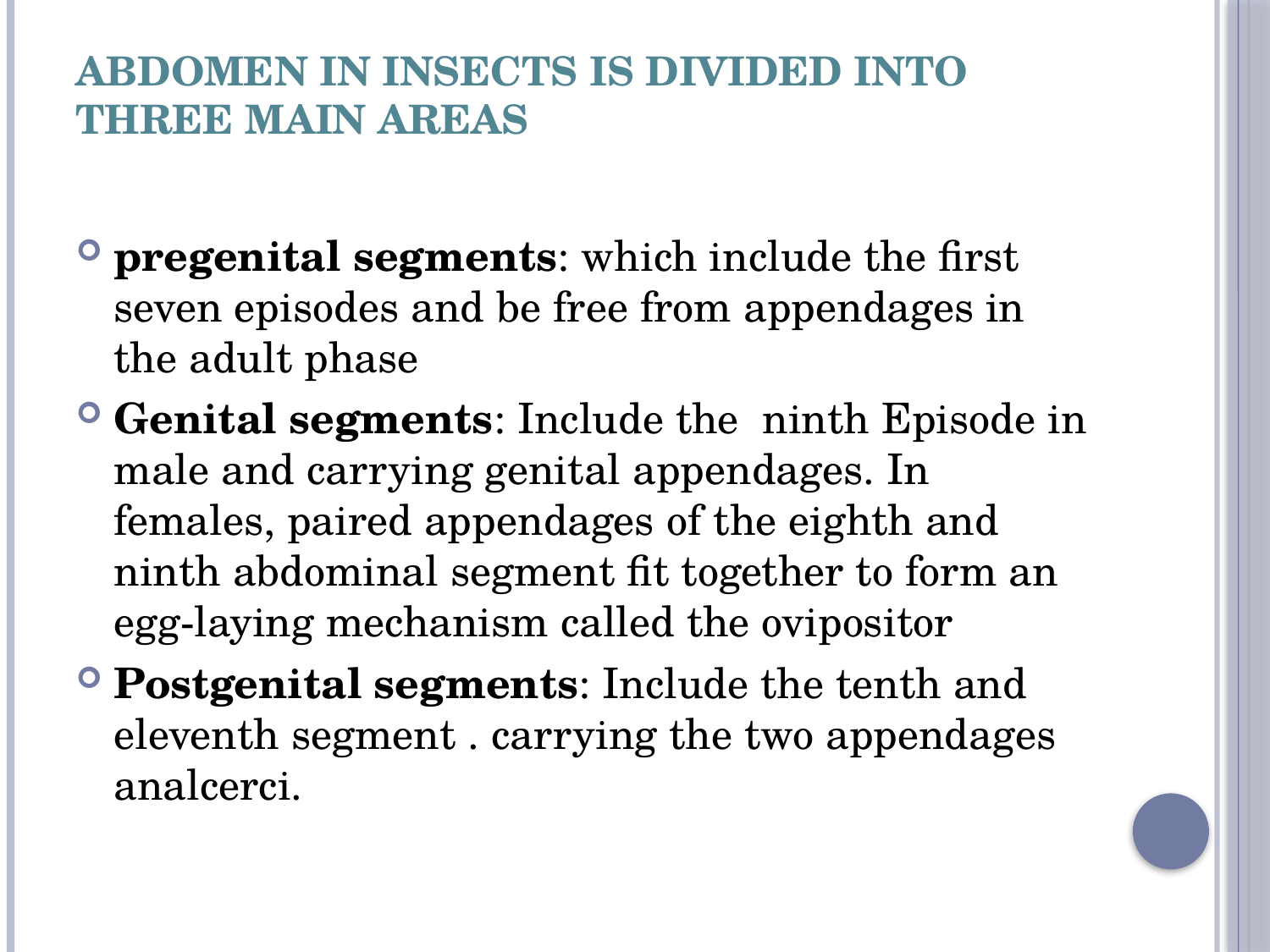

# Abdomen in insects is divided into three main areas
pregenital segments: which include the first seven episodes and be free from appendages in the adult phase
Genital segments: Include the  ninth Episode in male and carrying genital appendages. In females, paired appendages of the eighth and ninth abdominal segment fit together to form an egg-laying mechanism called the ovipositor
Postgenital segments: Include the tenth and eleventh segment . carrying the two appendages analcerci.